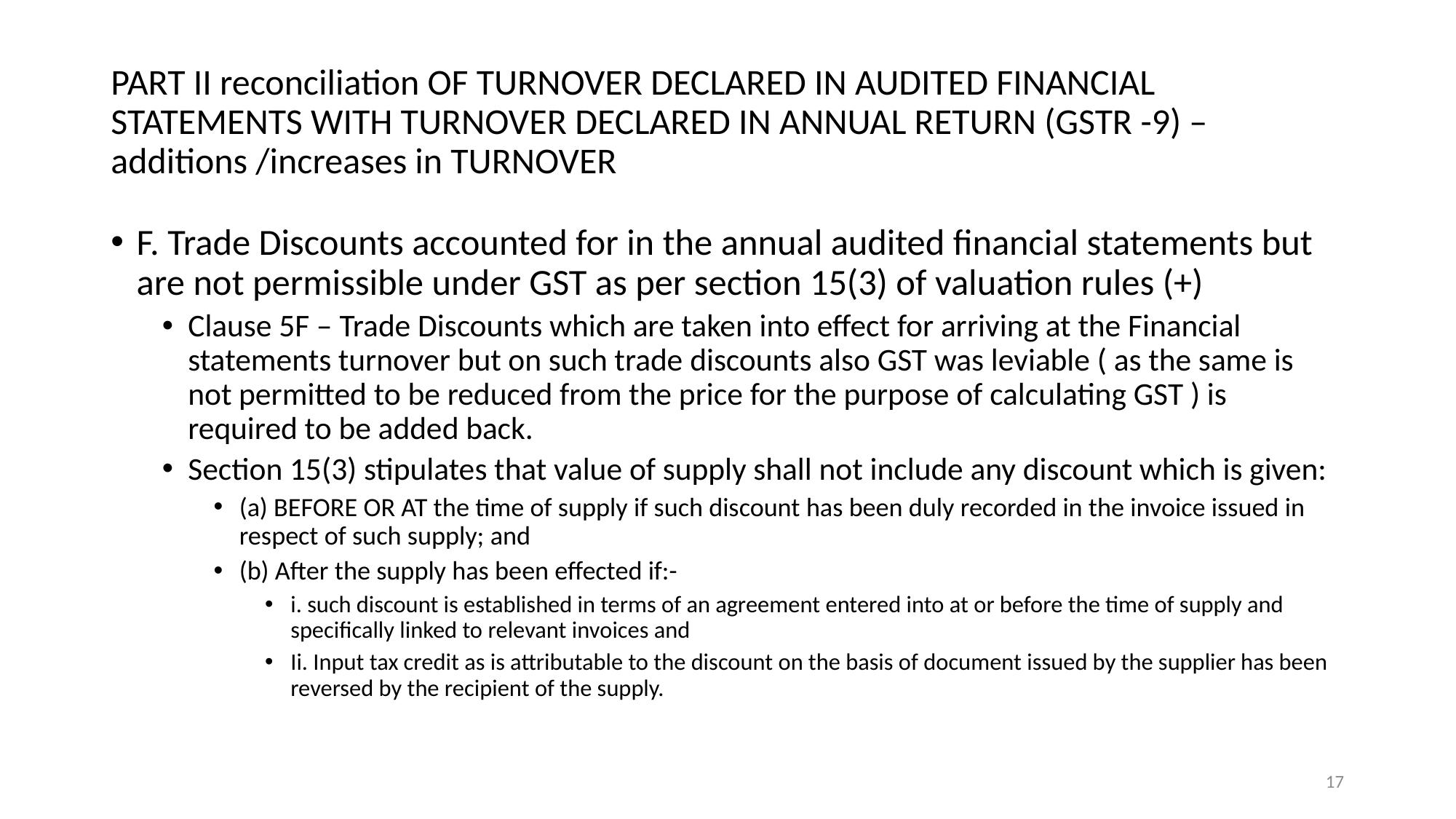

# PART II reconciliation OF TURNOVER DECLARED IN AUDITED FINANCIAL  STATEMENTS WITH TURNOVER DECLARED IN ANNUAL RETURN (GSTR -9) – additions /increases in TURNOVER
F. Trade Discounts accounted for in the annual audited financial statements but are not permissible under GST as per section 15(3) of valuation rules (+)
Clause 5F – Trade Discounts which are taken into effect for arriving at the Financial statements turnover but on such trade discounts also GST was leviable ( as the same is not permitted to be reduced from the price for the purpose of calculating GST ) is required to be added back.
Section 15(3) stipulates that value of supply shall not include any discount which is given:
(a) BEFORE OR AT the time of supply if such discount has been duly recorded in the invoice issued in respect of such supply; and
(b) After the supply has been effected if:-
i. such discount is established in terms of an agreement entered into at or before the time of supply and specifically linked to relevant invoices and
Ii. Input tax credit as is attributable to the discount on the basis of document issued by the supplier has been reversed by the recipient of the supply.
17